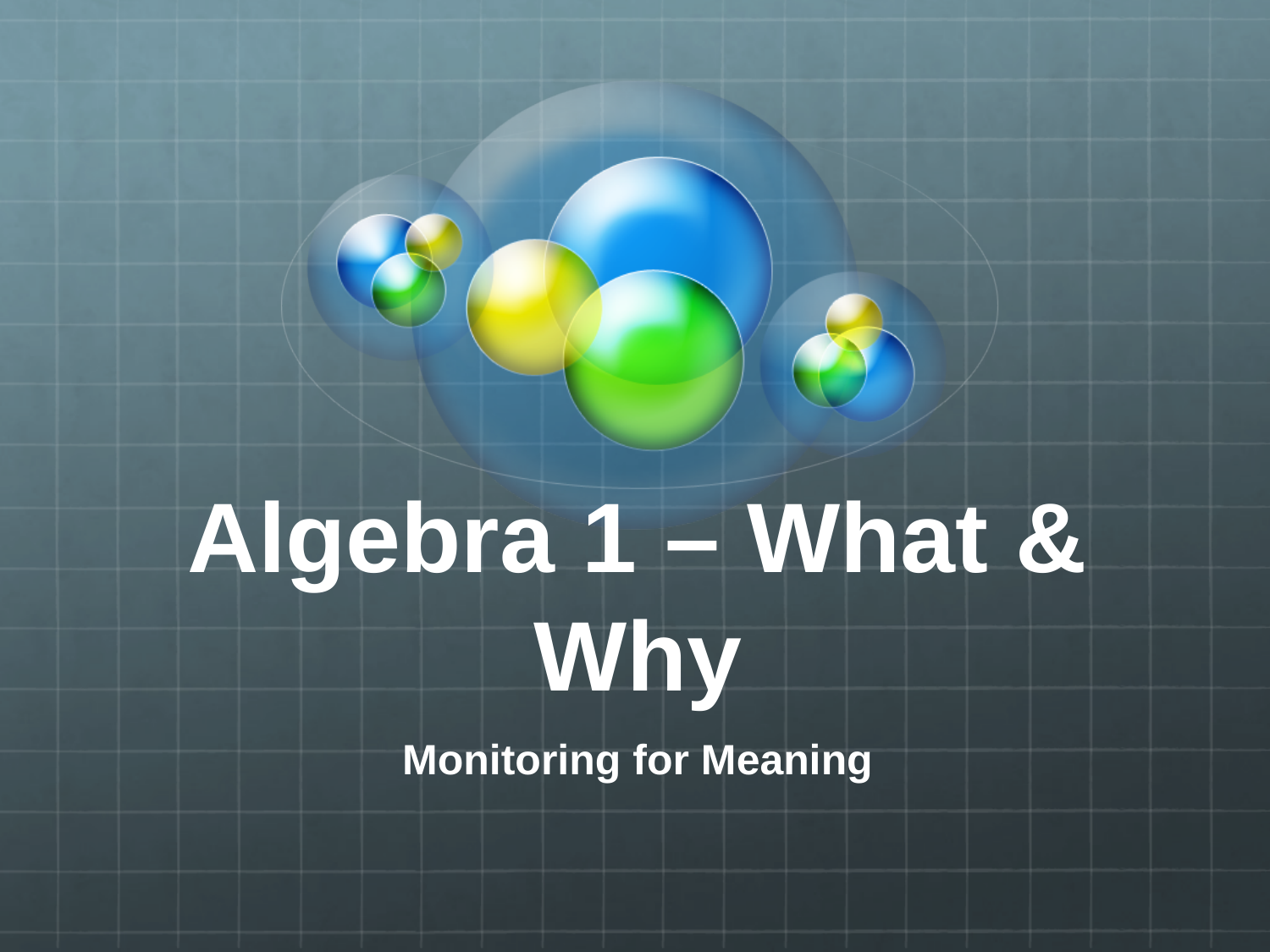

# Algebra 1 – What & Why
Monitoring for Meaning